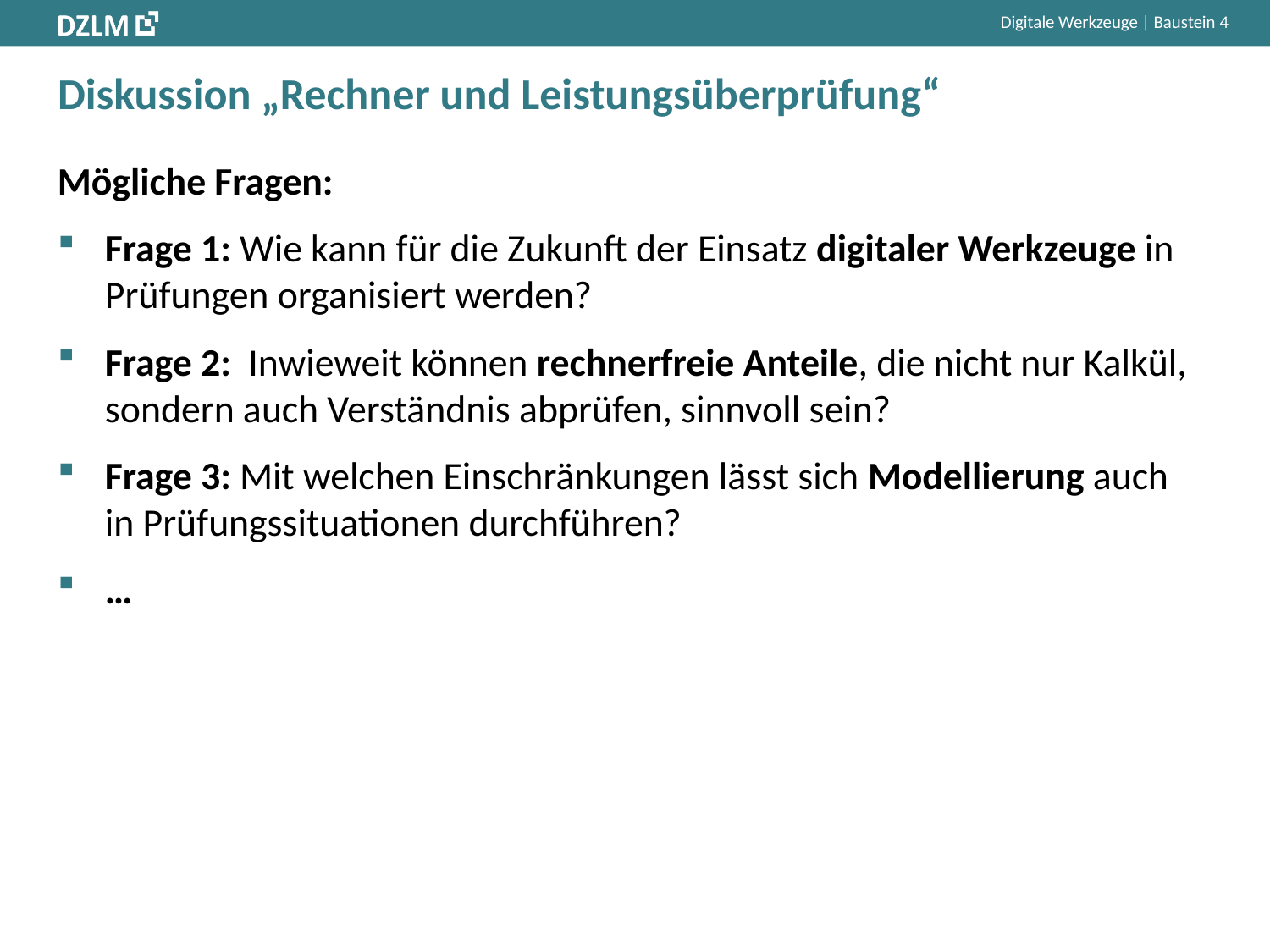

# Diskussion „Rechner und Leistungsüberprüfung“
Mögliche Fragen:
Frage 1: Wie kann für die Zukunft der Einsatz digitaler Werkzeuge in Prüfungen organisiert werden?
Frage 2:  Inwieweit können rechnerfreie Anteile, die nicht nur Kalkül, sondern auch Verständnis abprüfen, sinnvoll sein?
Frage 3: Mit welchen Einschränkungen lässt sich Modellierung auch in Prüfungssituationen durchführen?
…